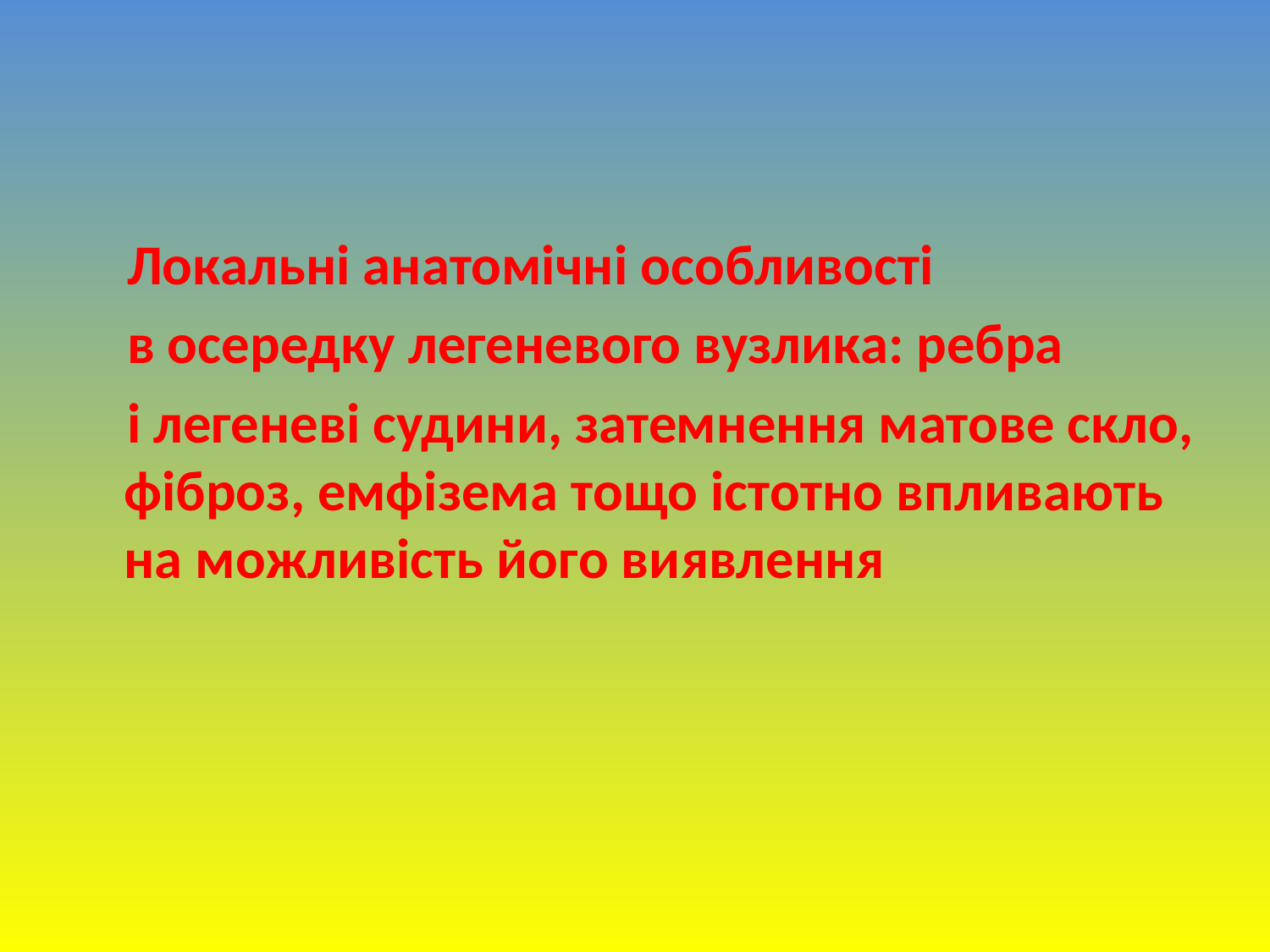

Локальні анатомічні особливості
    в осередку легеневого вузлика: ребра
    і легеневі судини, затемнення матове скло, фіброз, емфізема тощо істотно впливають на можливість його виявлення